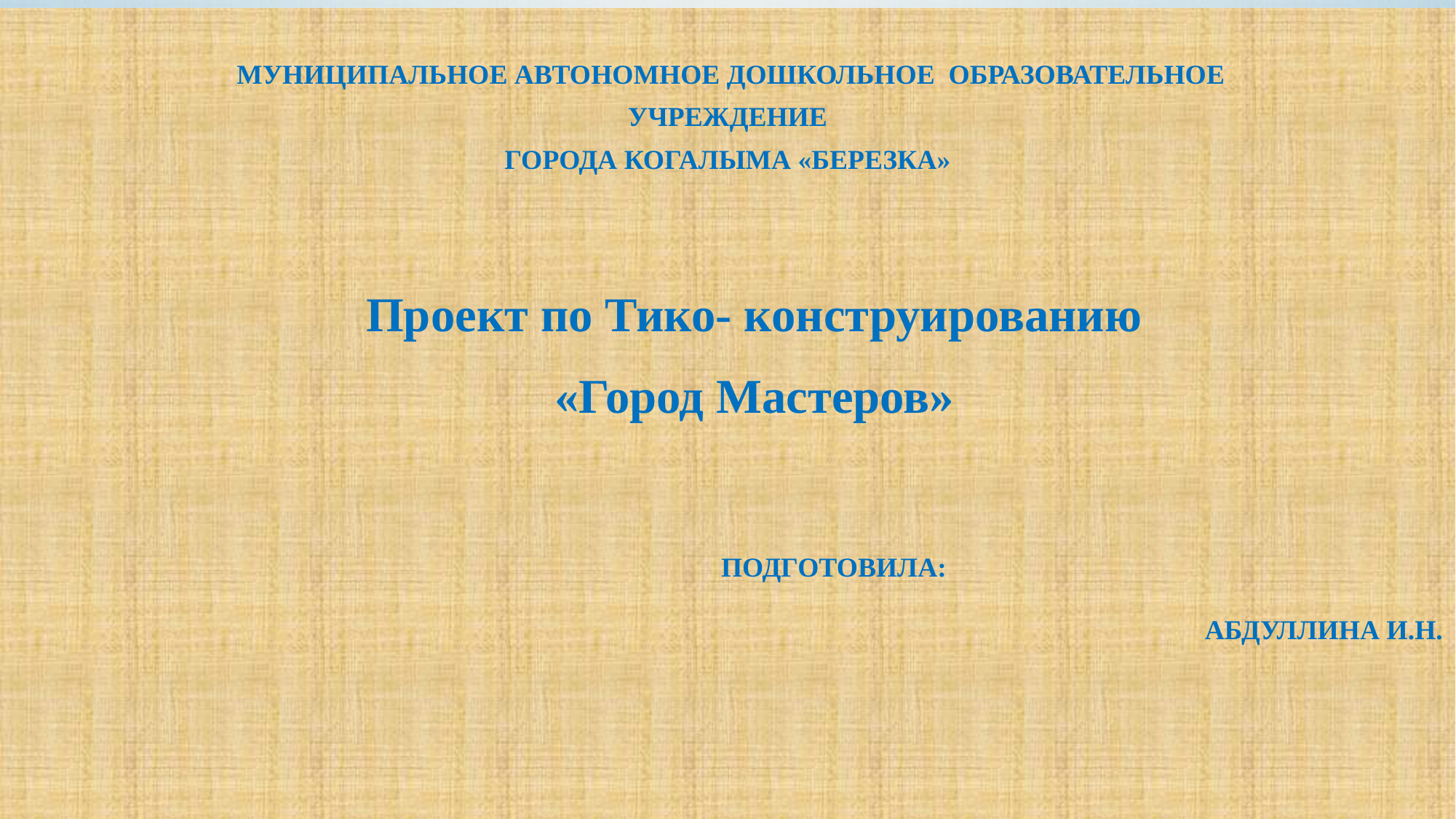

МУНИЦИПАЛЬНОЕ АВТОНОМНОЕ ДОШКОЛЬНОЕ  ОБРАЗОВАТЕЛЬНОЕ
УЧРЕЖДЕНИЕ
ГОРОДА КОГАЛЫМА «БЕРЕЗКА»

Проект по Тико- конструированию
«Город Мастеров»

                                                                 ПОДГОТОВИЛА:                                                                                                                                                                                                                АБДУЛЛИНА И.Н.